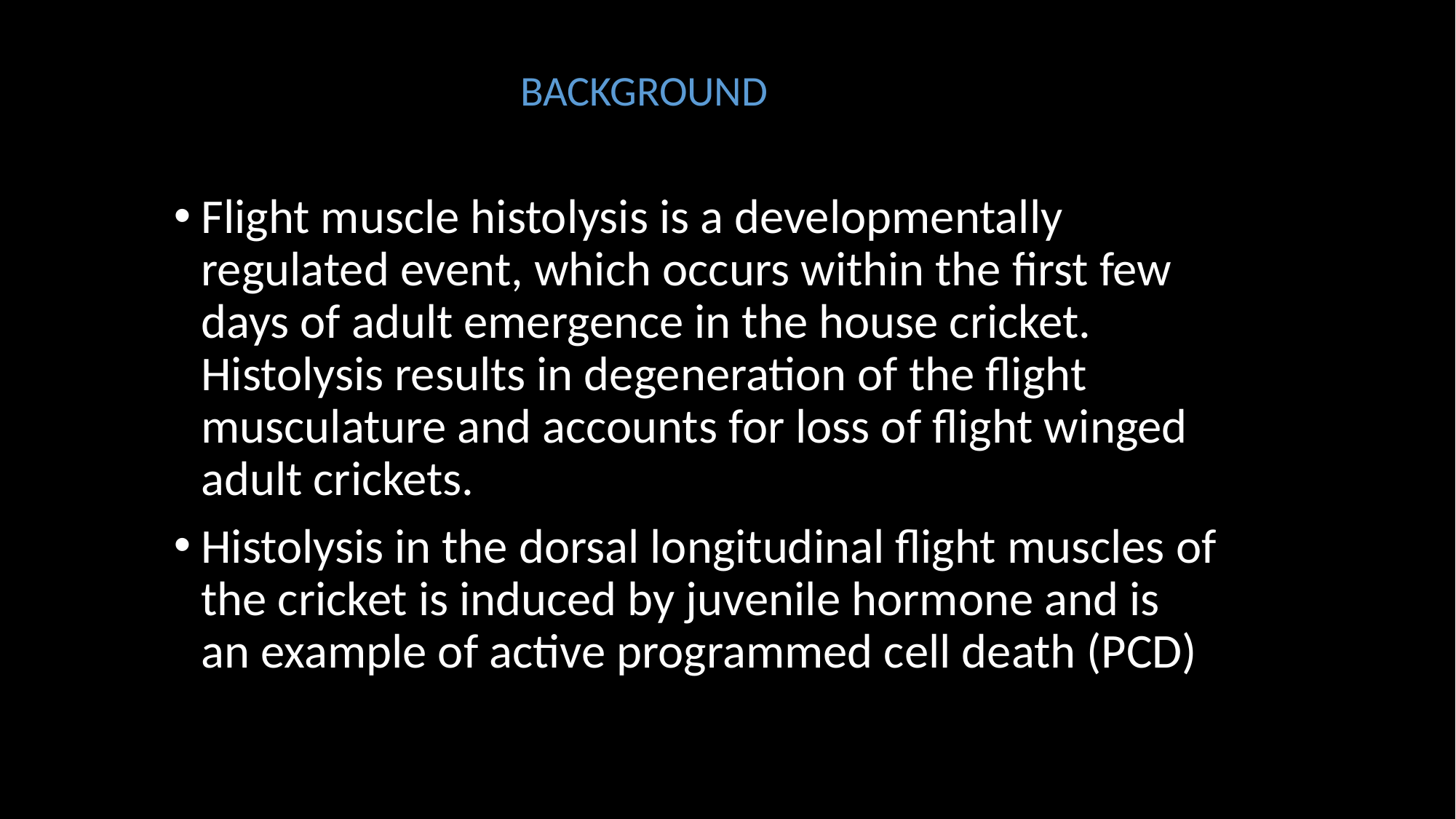

BACKGROUND
Flight muscle histolysis is a developmentally regulated event, which occurs within the first few days of adult emergence in the house cricket.  Histolysis results in degeneration of the flight musculature and accounts for loss of flight winged adult crickets.
Histolysis in the dorsal longitudinal flight muscles of the cricket is induced by juvenile hormone and is an example of active programmed cell death (PCD)